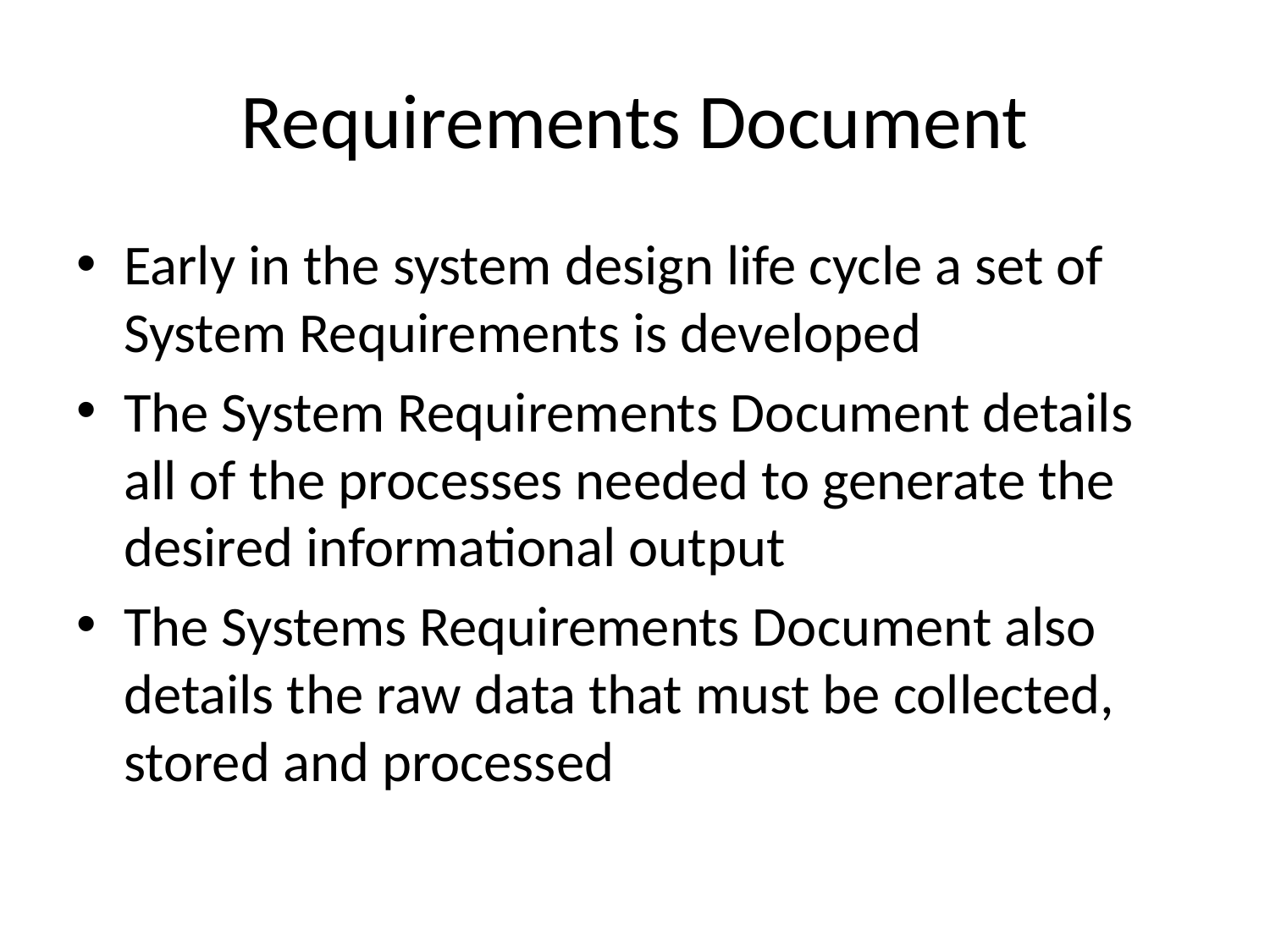

# Requirements Document
Early in the system design life cycle a set of System Requirements is developed
The System Requirements Document details all of the processes needed to generate the desired informational output
The Systems Requirements Document also details the raw data that must be collected, stored and processed